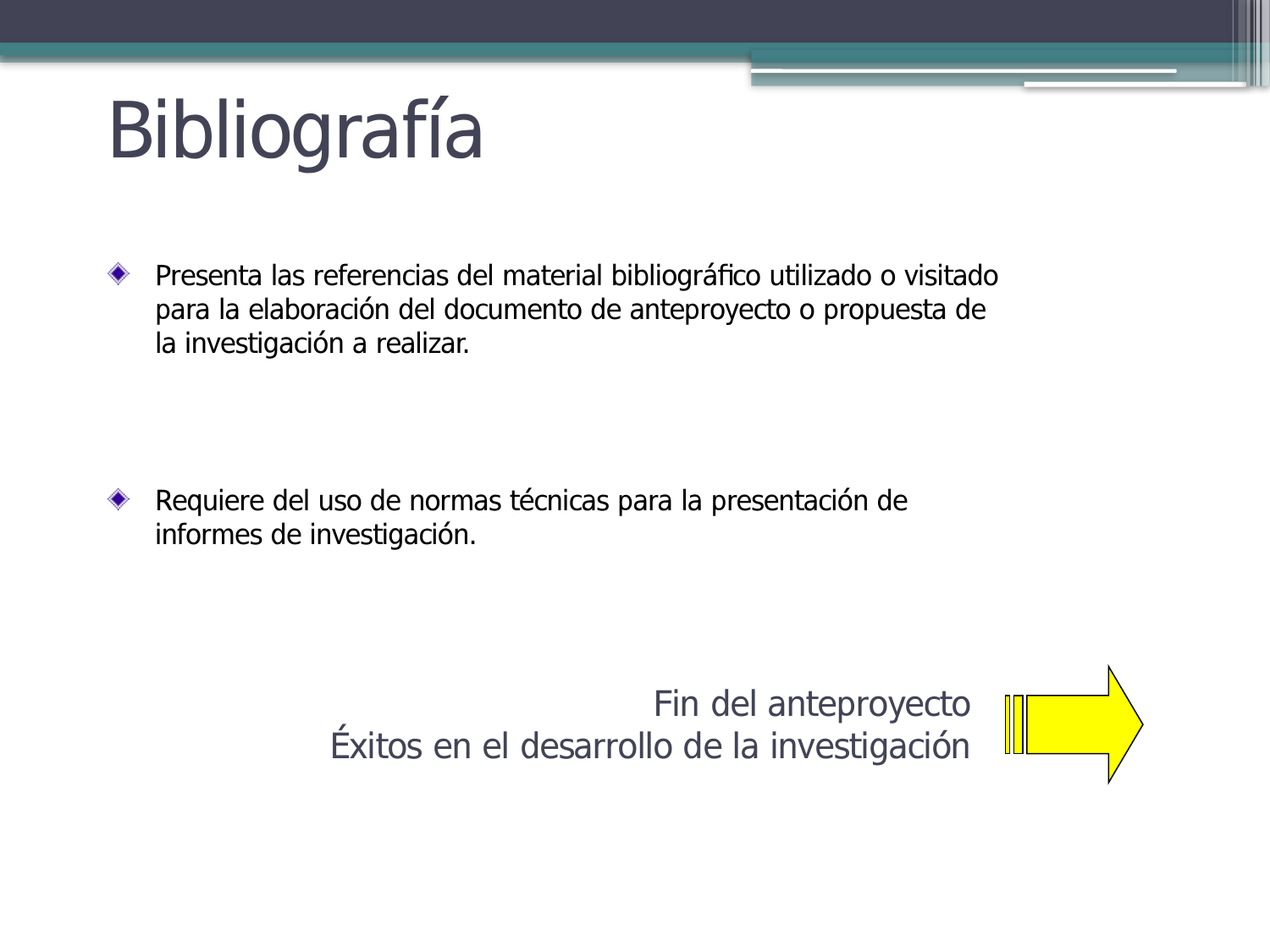

Bibliografía

Presenta las referencias del material bibliográfico utilizado o visitado para la elaboración del documento de anteproyecto o propuesta de la investigación a realizar.

Requiere del uso de normas técnicas para la presentación de informes de investigación.

Fin del anteproyecto
Éxitos en el desarrollo de la investigación